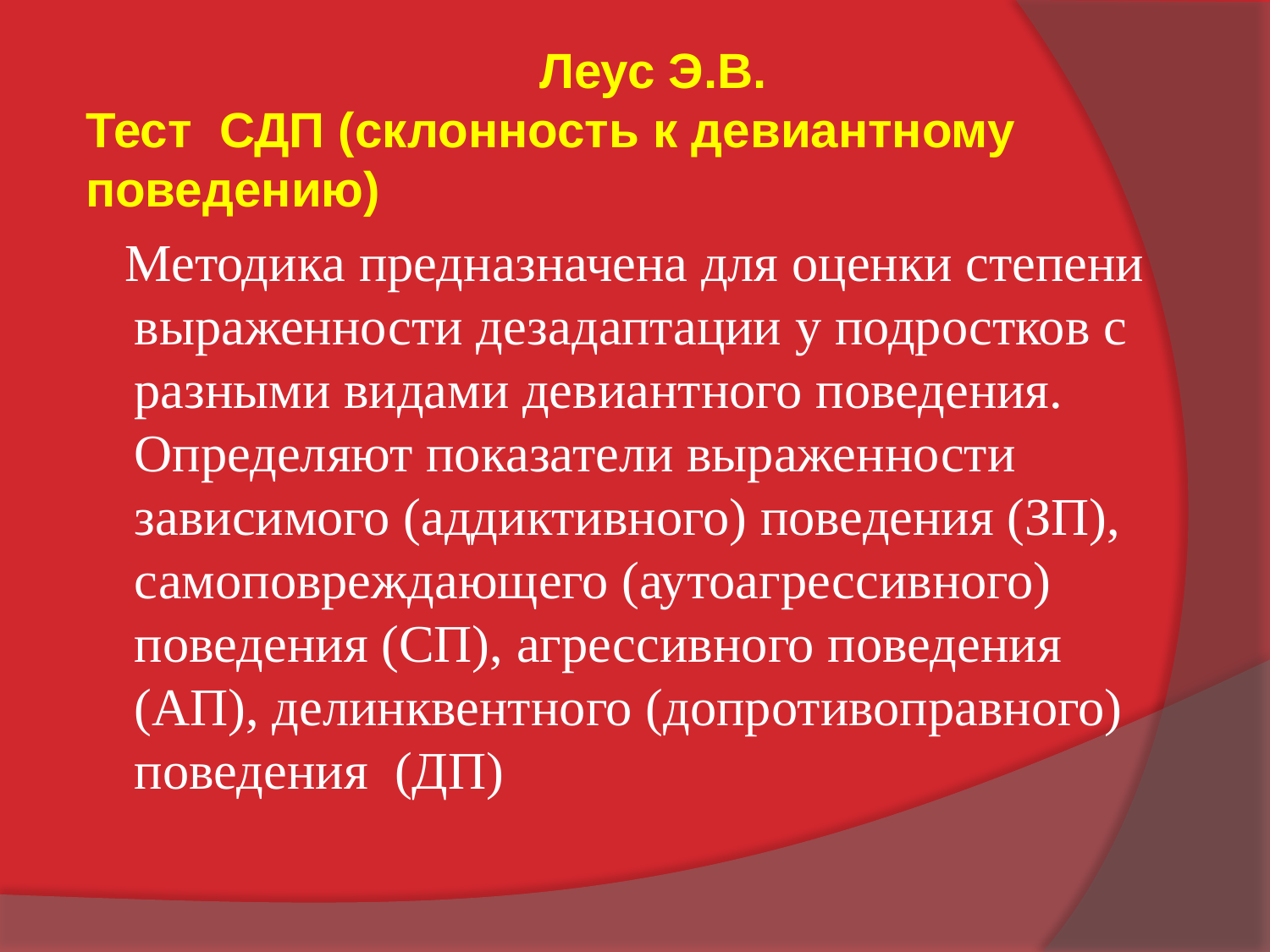

# Леус Э.В. Тест  СДП (склонность к девиантному поведению)
   Методика предназначена для оценки степени выраженности дезадаптации у подростков с разными видами девиантного поведения. Определяют показатели выраженности зависимого (аддиктивного) поведения (ЗП), самоповреждающего (аутоагрессивного) поведения (СП), агрессивного поведения (АП), делинквентного (допротивоправного) поведения  (ДП)